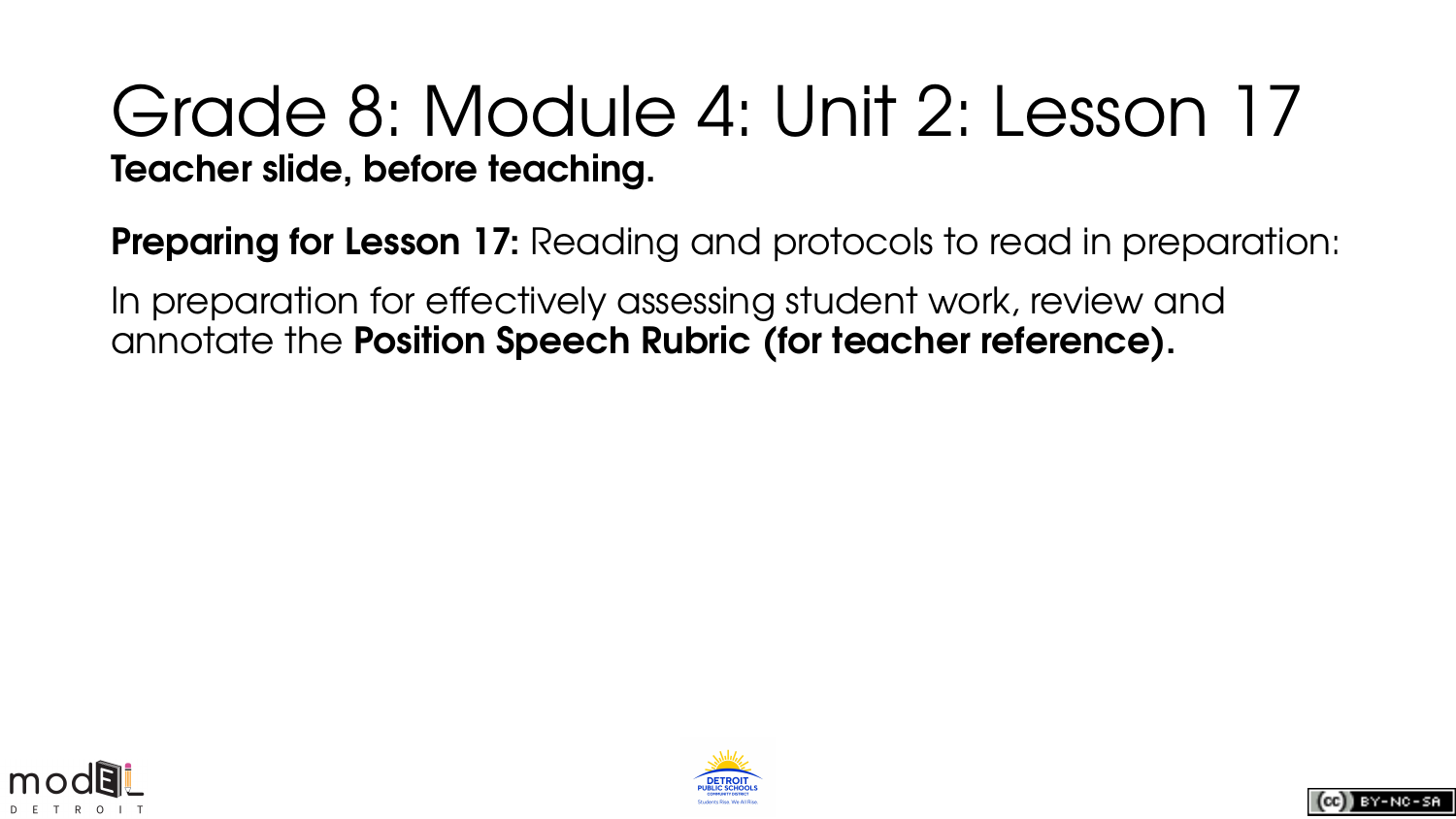

# Grade 8: Module 4: Unit 2: Lesson 17
Teacher slide, before teaching.

Preparing for Lesson 17: Reading and protocols to read in preparation:
In preparation for effectively assessing student work, review and annotate the Position Speech Rubric (for teacher reference).